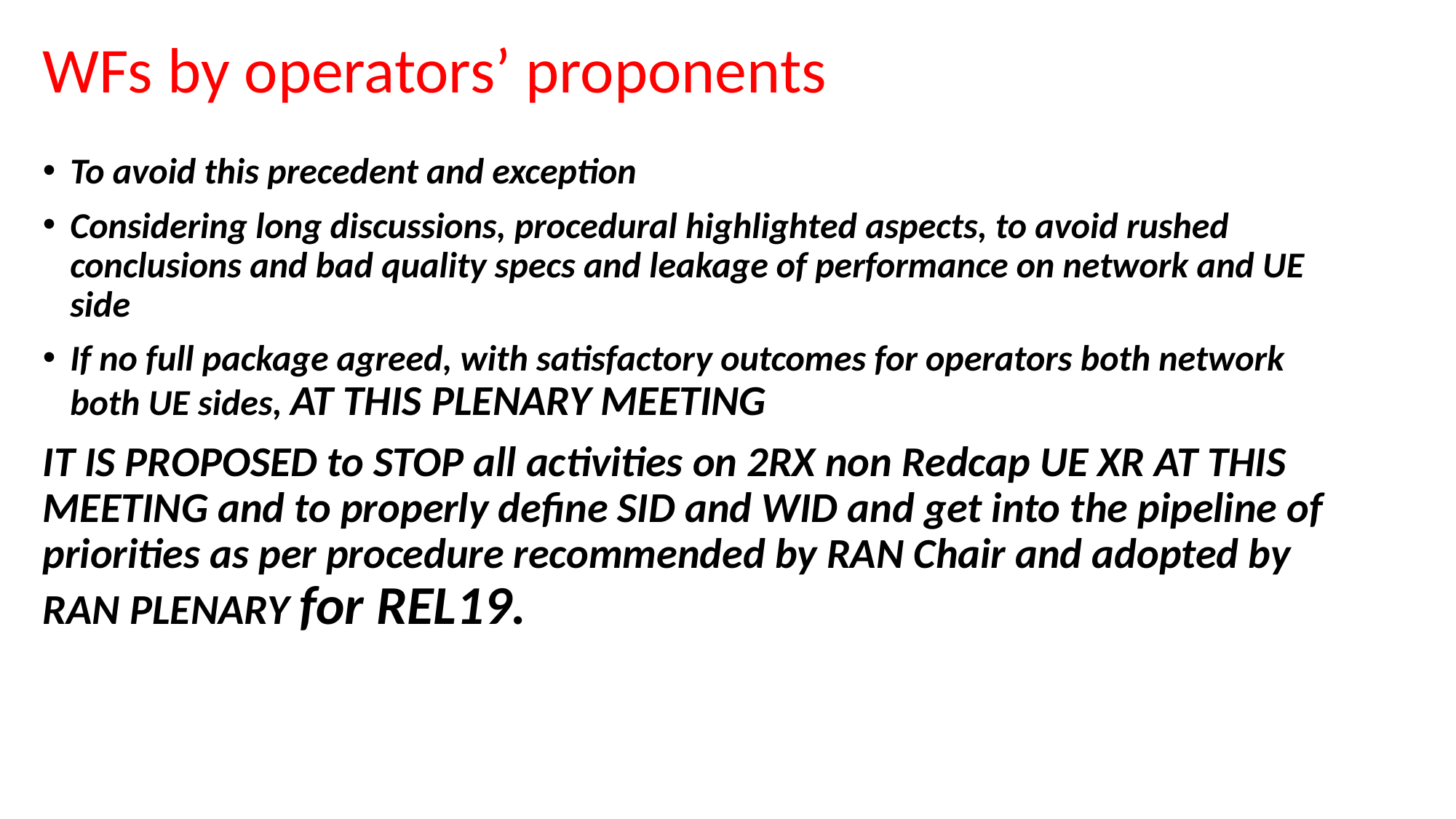

# WFs by operators’ proponents
To avoid this precedent and exception
Considering long discussions, procedural highlighted aspects, to avoid rushed conclusions and bad quality specs and leakage of performance on network and UE side
If no full package agreed, with satisfactory outcomes for operators both network both UE sides, AT THIS PLENARY MEETING
IT IS PROPOSED to STOP all activities on 2RX non Redcap UE XR AT THIS MEETING and to properly define SID and WID and get into the pipeline of priorities as per procedure recommended by RAN Chair and adopted by RAN PLENARY for REL19.